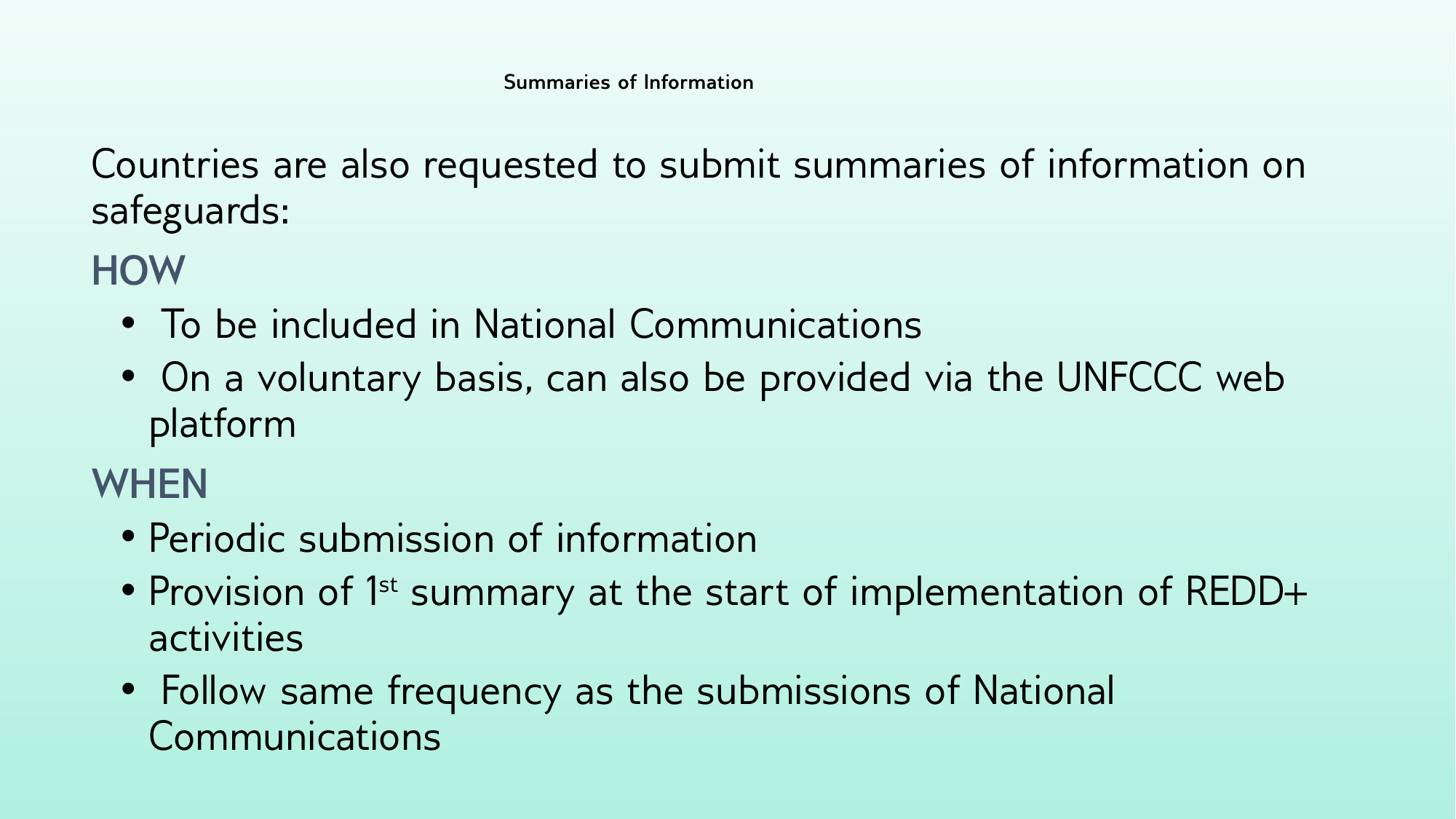

# Summaries of Information
Countries are also requested to submit summaries of information on safeguards:
HOW
 To be included in National Communications
 On a voluntary basis, can also be provided via the UNFCCC web platform
WHEN
Periodic submission of information
Provision of 1st summary at the start of implementation of REDD+ activities
 Follow same frequency as the submissions of National Communications